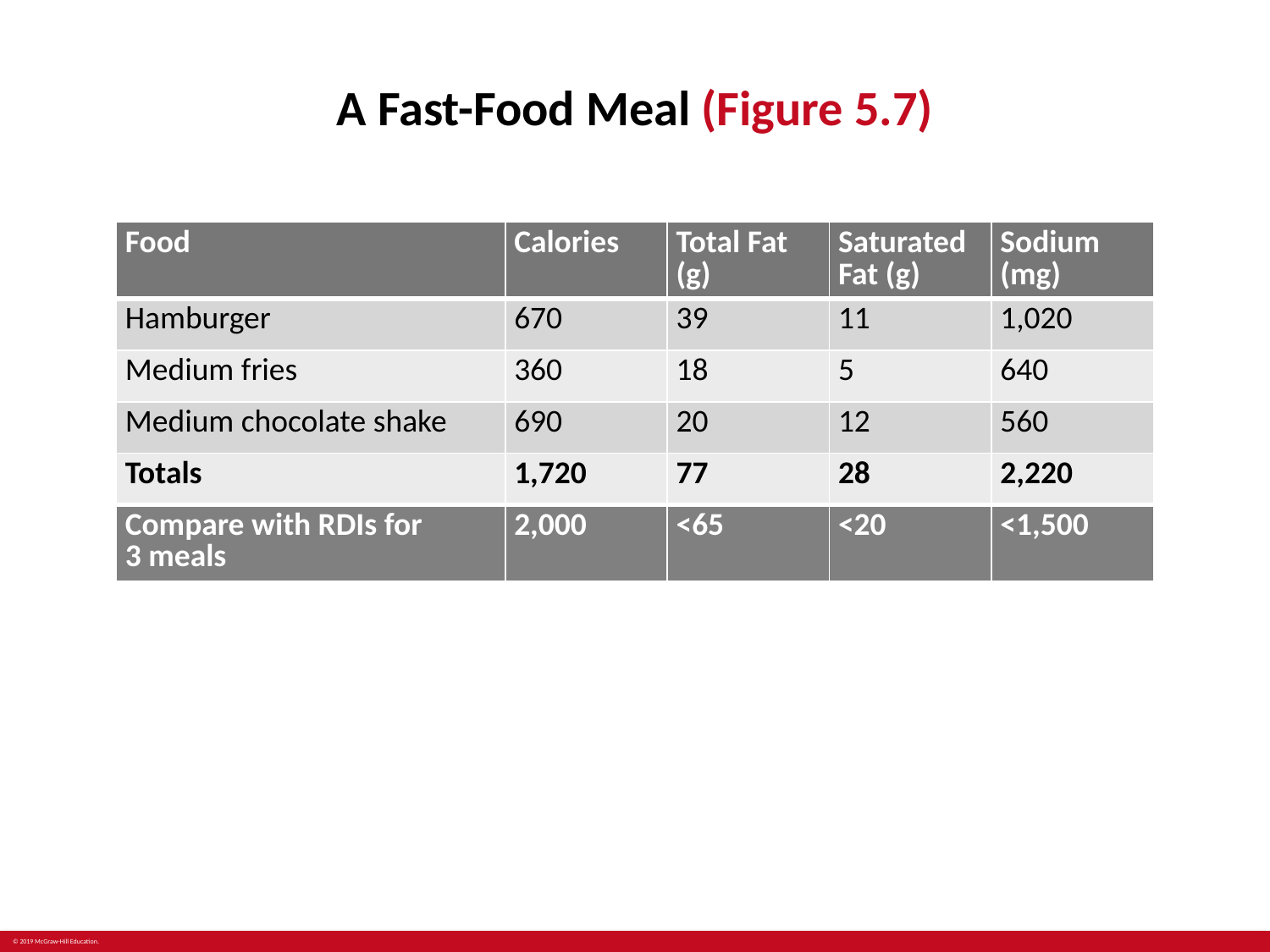

# A Fast-Food Meal (Figure 5.7)
| Food | Calories | Total Fat (g) | Saturated Fat (g) | Sodium (mg) |
| --- | --- | --- | --- | --- |
| Hamburger | 670 | 39 | 11 | 1,020 |
| Medium fries | 360 | 18 | 5 | 640 |
| Medium chocolate shake | 690 | 20 | 12 | 560 |
| Totals | 1,720 | 77 | 28 | 2,220 |
| Compare with RDIs for 3 meals | 2,000 | <65 | <20 | <1,500 |